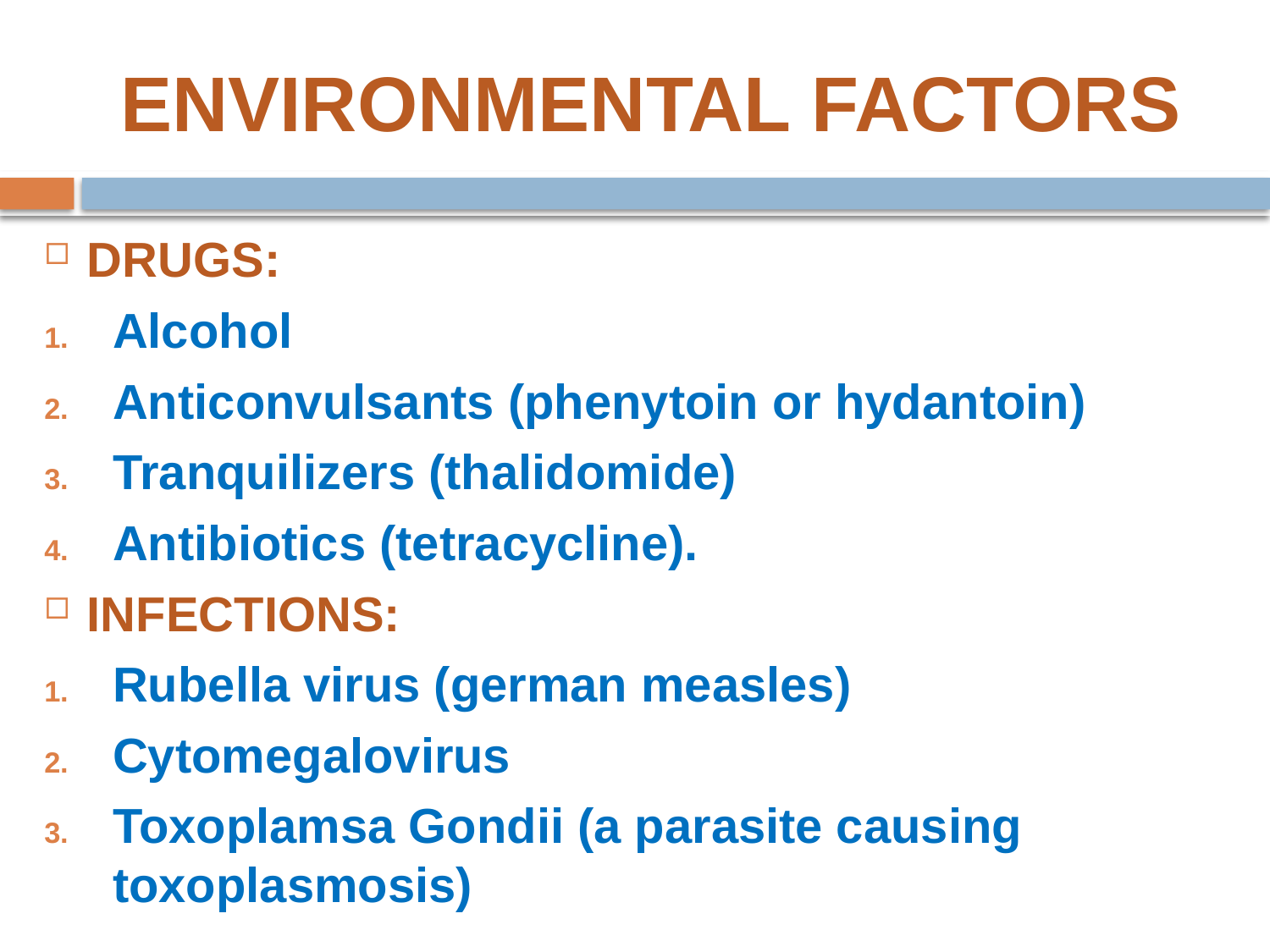

# ENVIRONMENTAL FACTORS
DRUGS:
Alcohol
Anticonvulsants (phenytoin or hydantoin)
Tranquilizers (thalidomide)
Antibiotics (tetracycline).
INFECTIONS:
Rubella virus (german measles)
Cytomegalovirus
Toxoplamsa Gondii (a parasite causing toxoplasmosis)